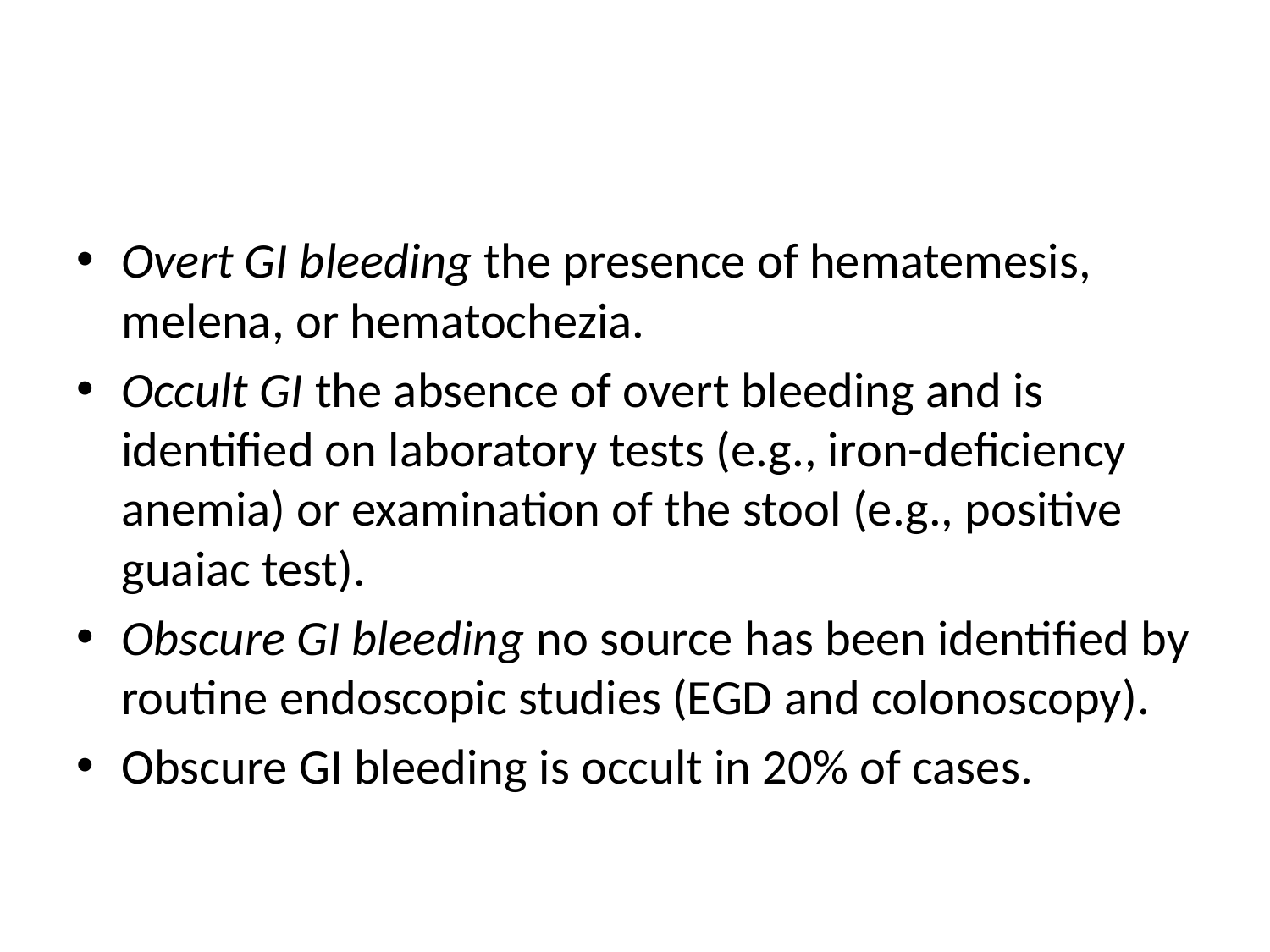

#
Overt GI bleeding the presence of hematemesis, melena, or hematochezia.
Occult GI the absence of overt bleeding and is identified on laboratory tests (e.g., iron-deficiency anemia) or examination of the stool (e.g., positive guaiac test).
Obscure GI bleeding no source has been identified by routine endoscopic studies (EGD and colonoscopy).
Obscure GI bleeding is occult in 20% of cases.